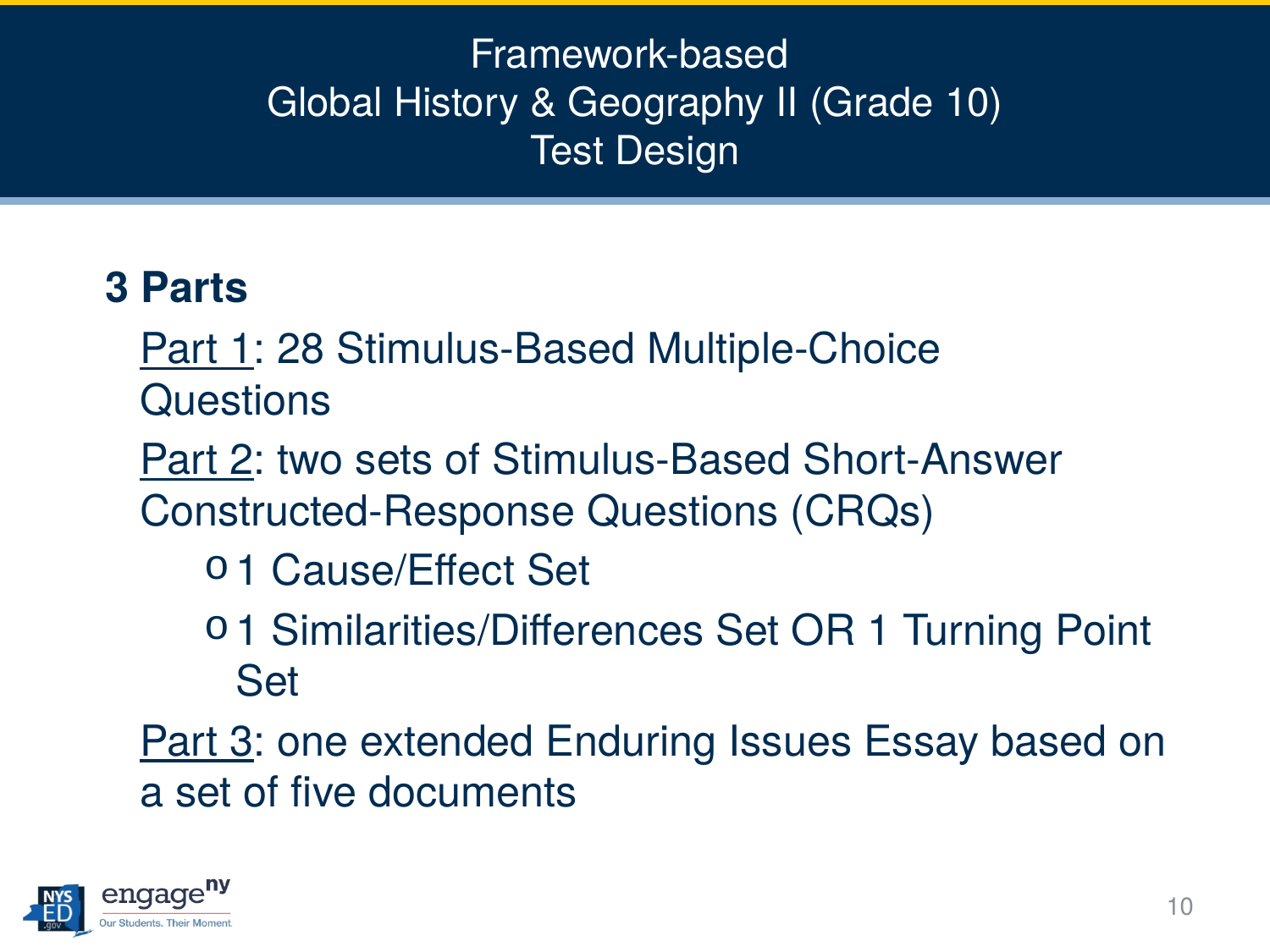

# Framework-based Global History & Geography II (Grade 10) Test Design
  3 Parts
Part 1: 28 Stimulus-Based Multiple-Choice       Questions
Part 2: two sets of Stimulus-Based Short-Answer Constructed-Response Questions (CRQs)
1 Cause/Effect Set
1 Similarities/Differences Set OR 1 Turning Point Set
Part 3: one extended Enduring Issues Essay based on a set of five documents
10